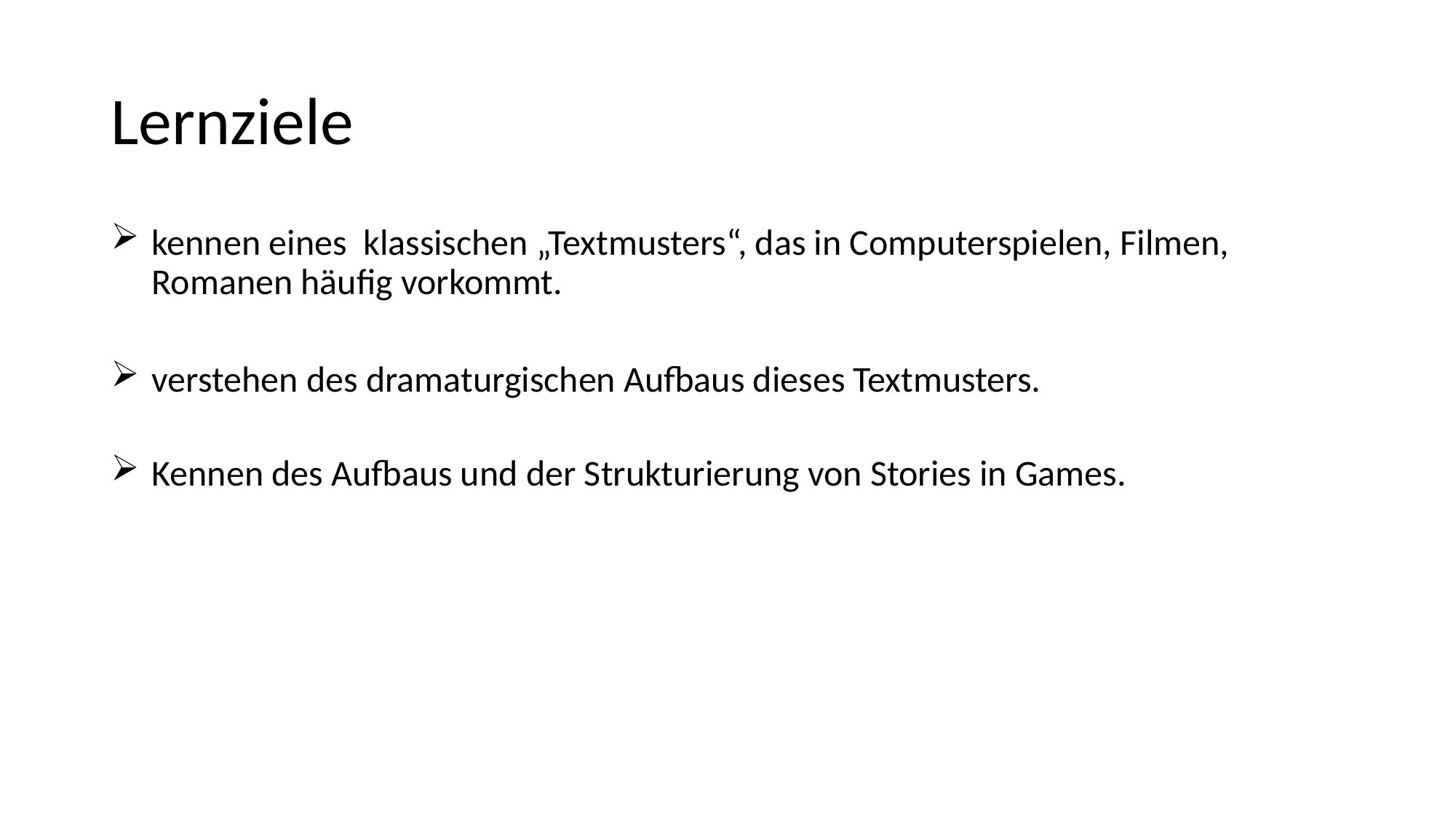

# Lernziele
kennen eines  klassischen „Textmusters“, das in Computerspielen, Filmen, Romanen häufig vorkommt.
verstehen des dramaturgischen Aufbaus dieses Textmusters.
Kennen des Aufbaus und der Strukturierung von Stories in Games.